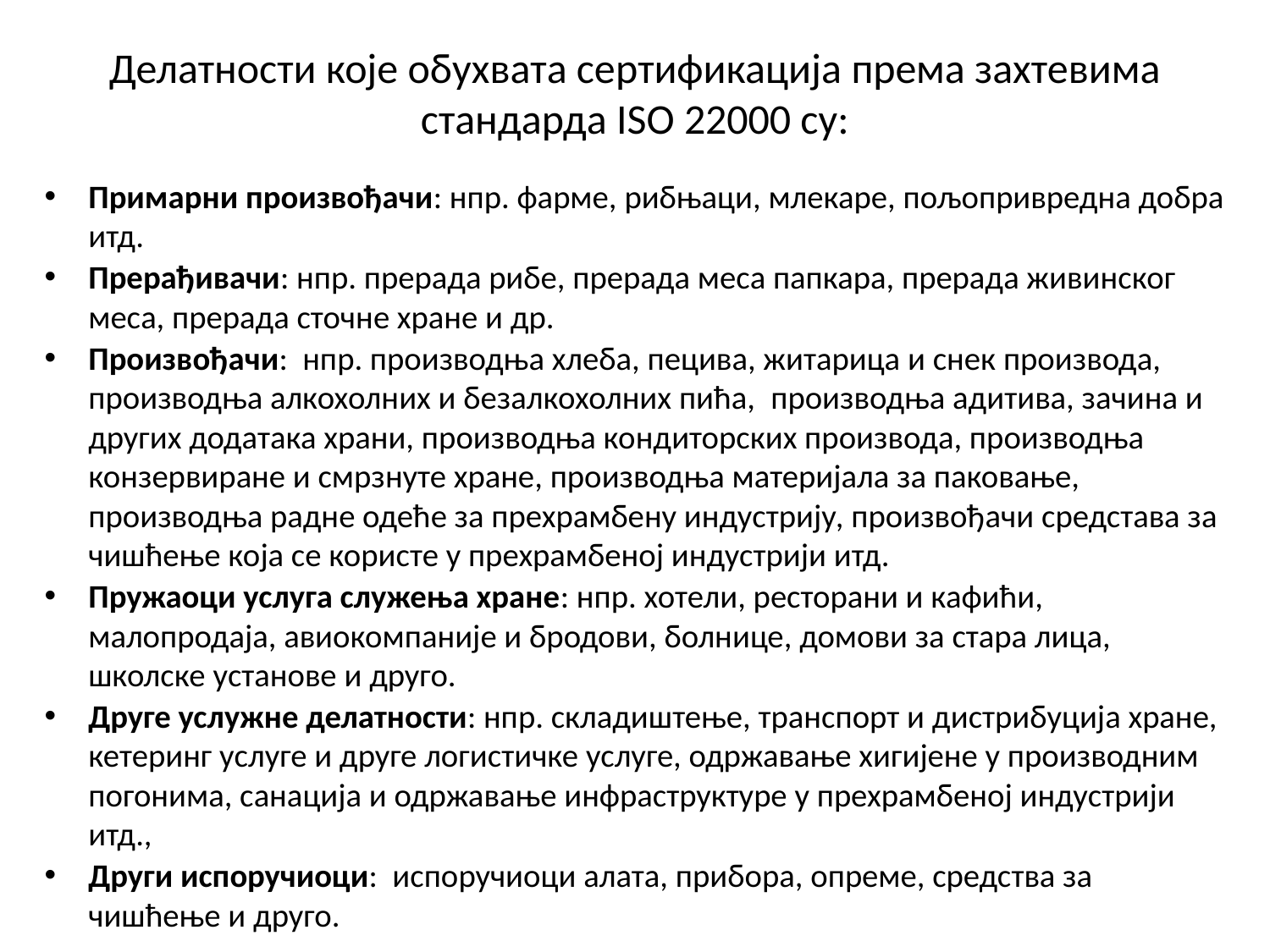

# Делатности које обухвата сертификација према захтевима стандарда ISO 22000 су:
Примарни произвођачи: нпр. фарме, рибњаци, млекаре, пољопривредна добра итд.
Прерађивачи: нпр. прерада рибе, прерада меса папкара, прерада живинског меса, прерада сточне хране и др.
Произвођачи:  нпр. производња хлеба, пецива, житарица и снек производа, производња алкохолних и безалкохолних пића,  производња адитива, зачина и других додатака храни, производња кондиторских производа, производња конзервиране и смрзнуте хране, производња материјала за паковање, производња радне одеће за прехрамбену индустрију, произвођачи средстава за чишћење која се користе у прехрамбеној индустрији итд.
Пружаоци услуга служења хране: нпр. хотели, ресторани и кафићи, малопродаја, авиокомпаније и бродови, болнице, домови за стара лица, школске установе и друго.
Друге услужне делатности: нпр. складиштење, транспорт и дистрибуција хране, кетеринг услуге и друге логистичке услуге, одржавање хигијене у производним погонима, санација и одржавање инфраструктуре у прехрамбеној индустрији итд.,
Други испоручиоци:  испоручиоци алата, прибора, опреме, средства за чишћење и друго.